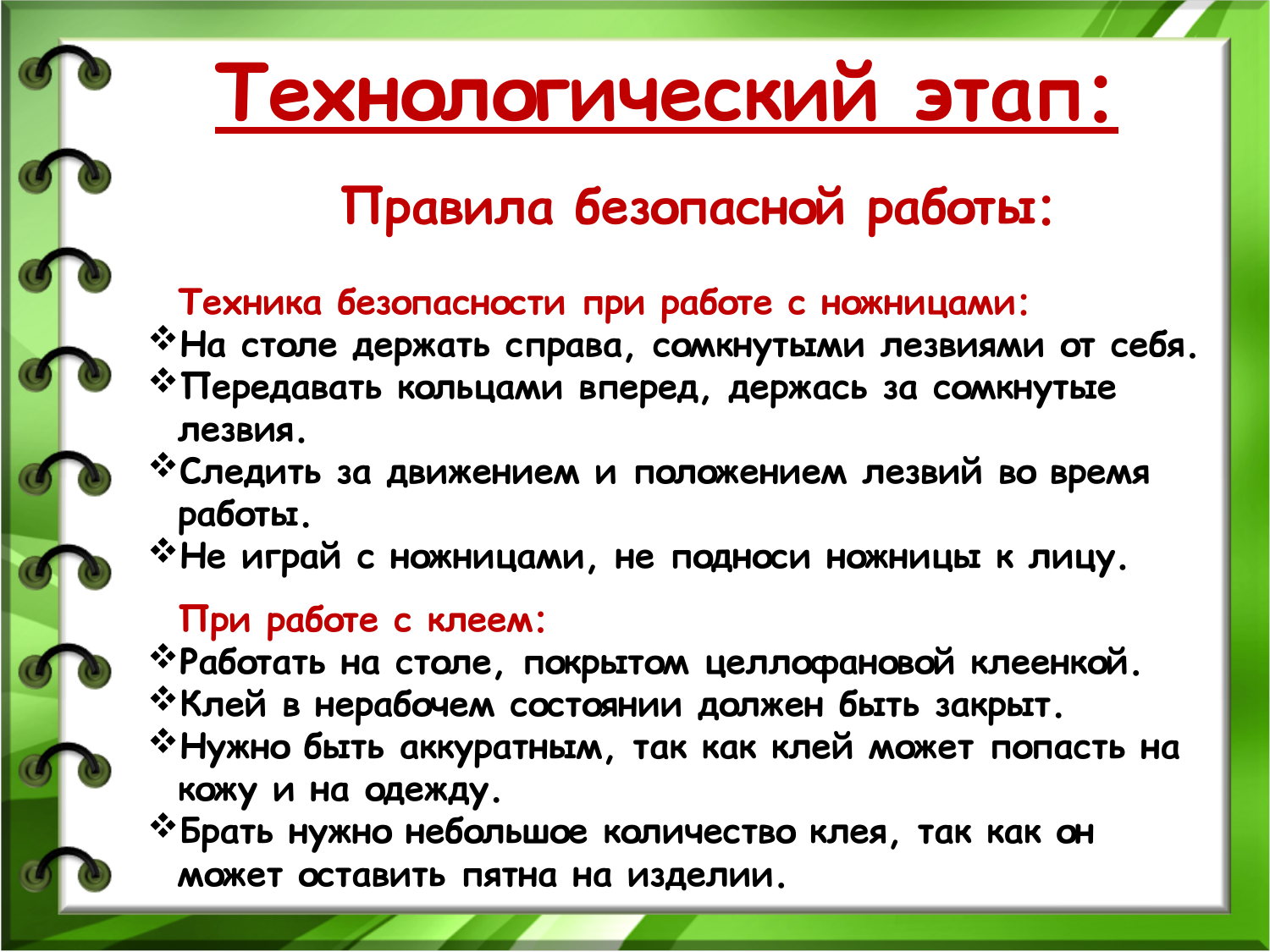

Технологический этап:

 Правила безопасной работы:

  Техника безопасности при работе с ножницами:
На столе держать справа, сомкнутыми лезвиями от себя.
Передавать кольцами вперед, держась за сомкнутые
  лезвия.
Следить за движением и положением лезвий во время
  работы.
Не играй с ножницами, не подноси ножницы к лицу.

  При работе с клеем:
Работать на столе, покрытом целлофановой клеенкой.
Клей в нерабочем состоянии должен быть закрыт.
Нужно быть аккуратным, так как клей может попасть на
  кожу и на одежду.
Брать нужно небольшое количество клея, так как он
  может оставить пятна на изделии.